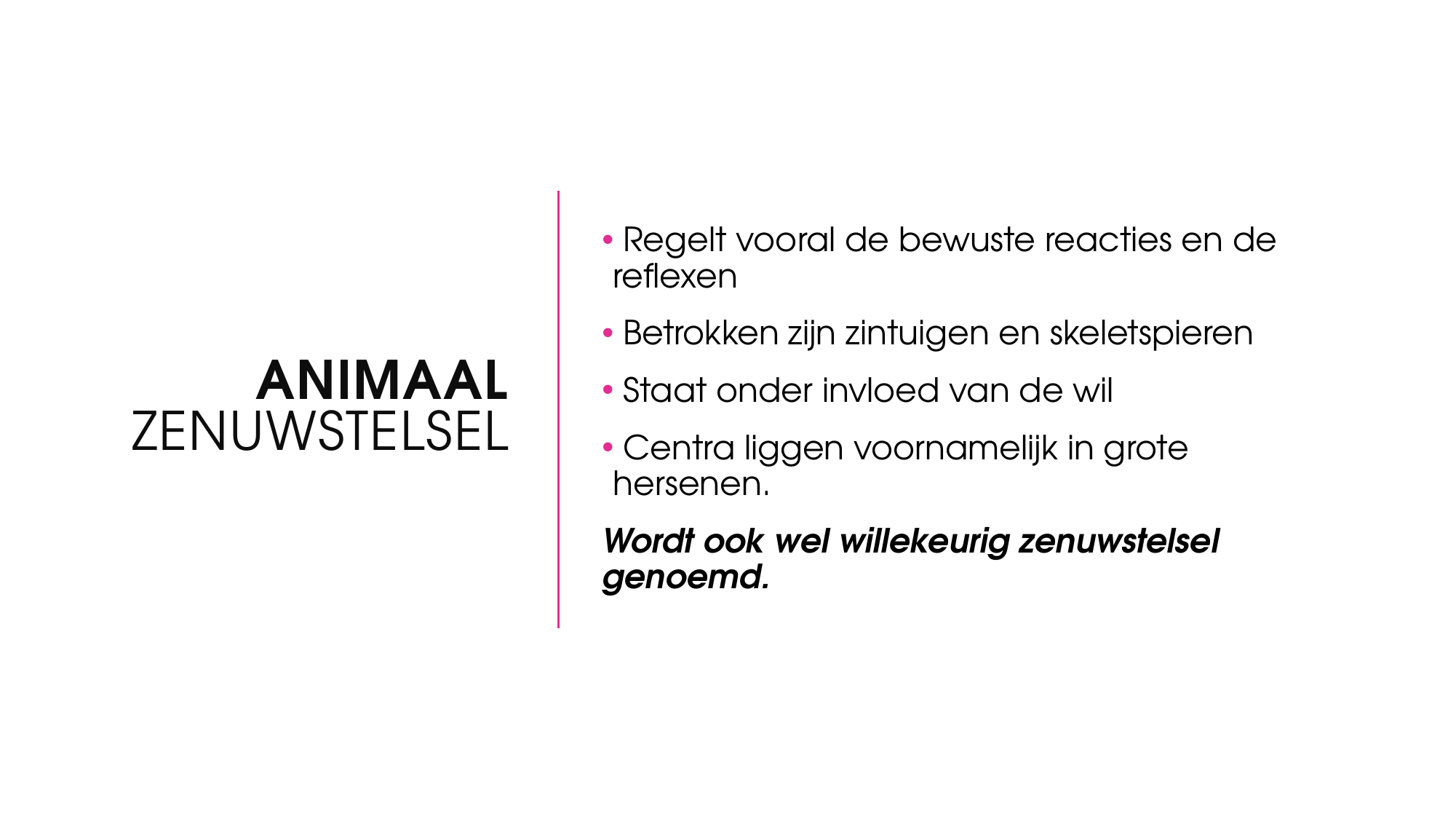

# Animaal zenuwstelsel
 Regelt vooral de bewuste reacties en de reflexen
 Betrokken zijn zintuigen en skeletspieren
 Staat onder invloed van de wil
 Centra liggen voornamelijk in grote hersenen.
Wordt ook wel willekeurig zenuwstelsel genoemd.